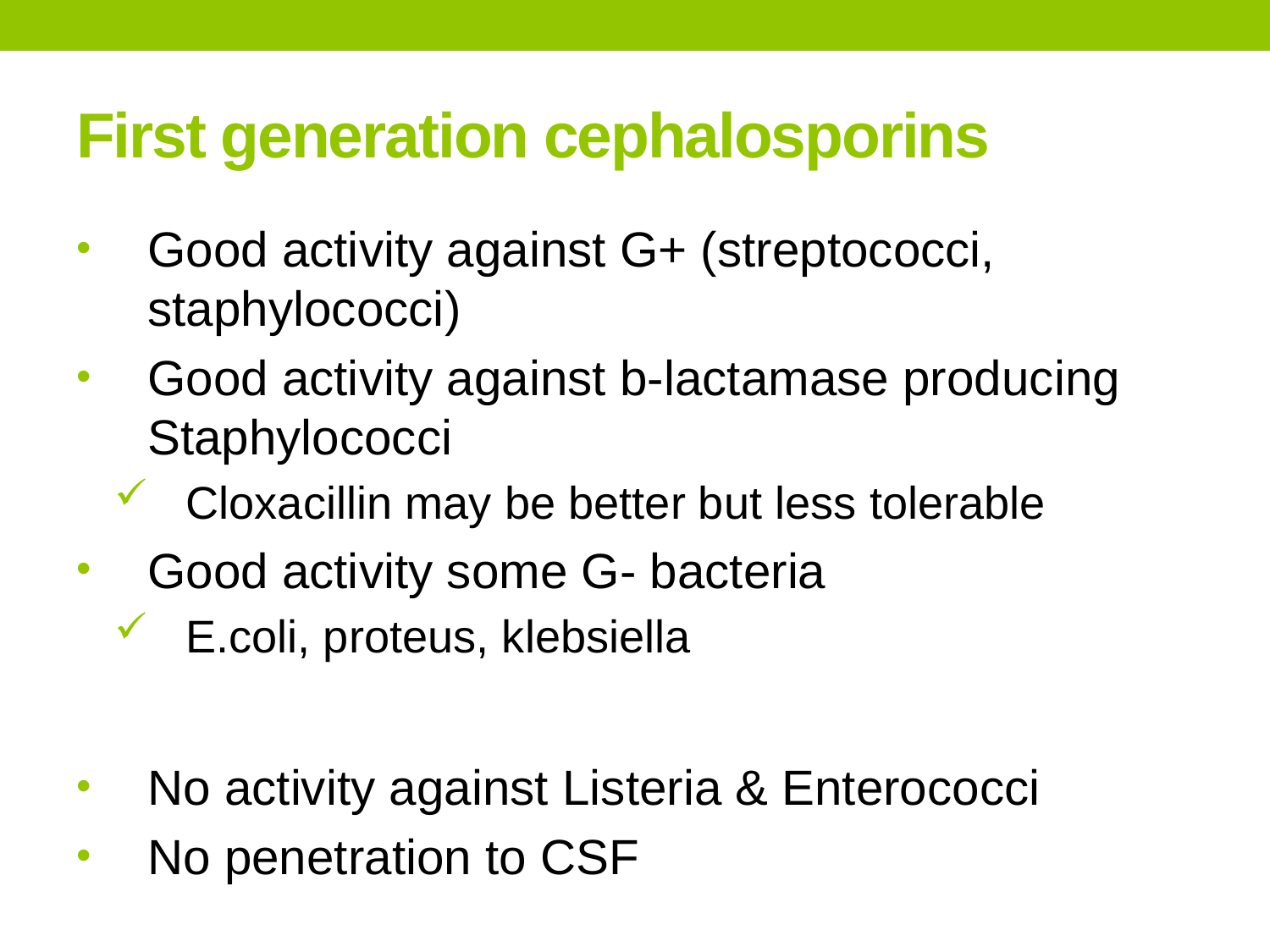

# First generation cephalosporins
Good activity against G+ (streptococci, staphylococci)
Good activity against b-lactamase producing Staphylococci
Cloxacillin may be better but less tolerable
Good activity some G- bacteria
E.coli, proteus, klebsiella

No activity against Listeria & Enterococci
No penetration to CSF